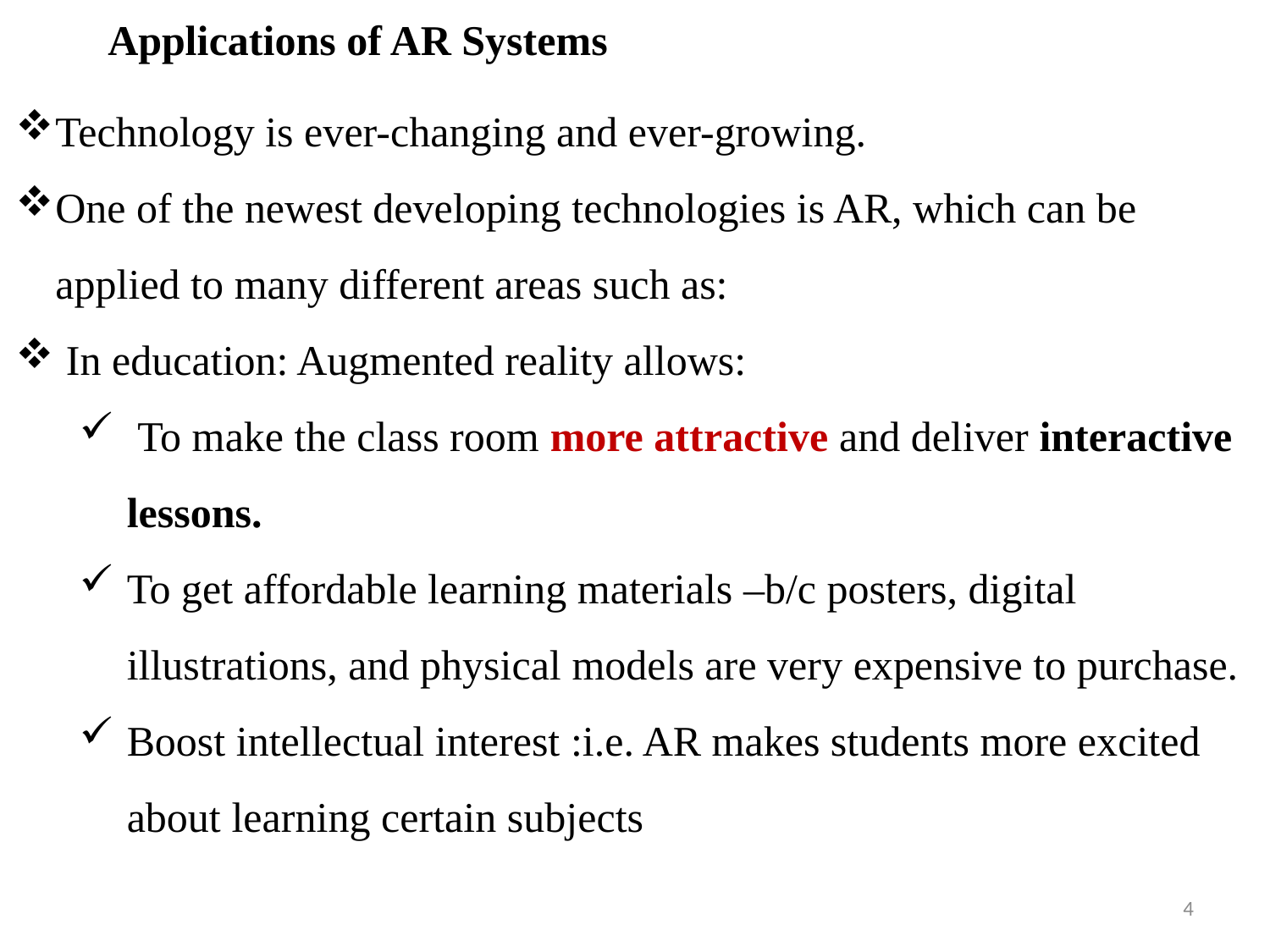

Applications of AR Systems
Technology is ever-changing and ever-growing.
One of the newest developing technologies is AR, which can be applied to many different areas such as:
 In education: Augmented reality allows:
 To make the class room more attractive and deliver interactive lessons.
To get affordable learning materials –b/c posters, digital illustrations, and physical models are very expensive to purchase.
Boost intellectual interest :i.e. AR makes students more excited about learning certain subjects
4